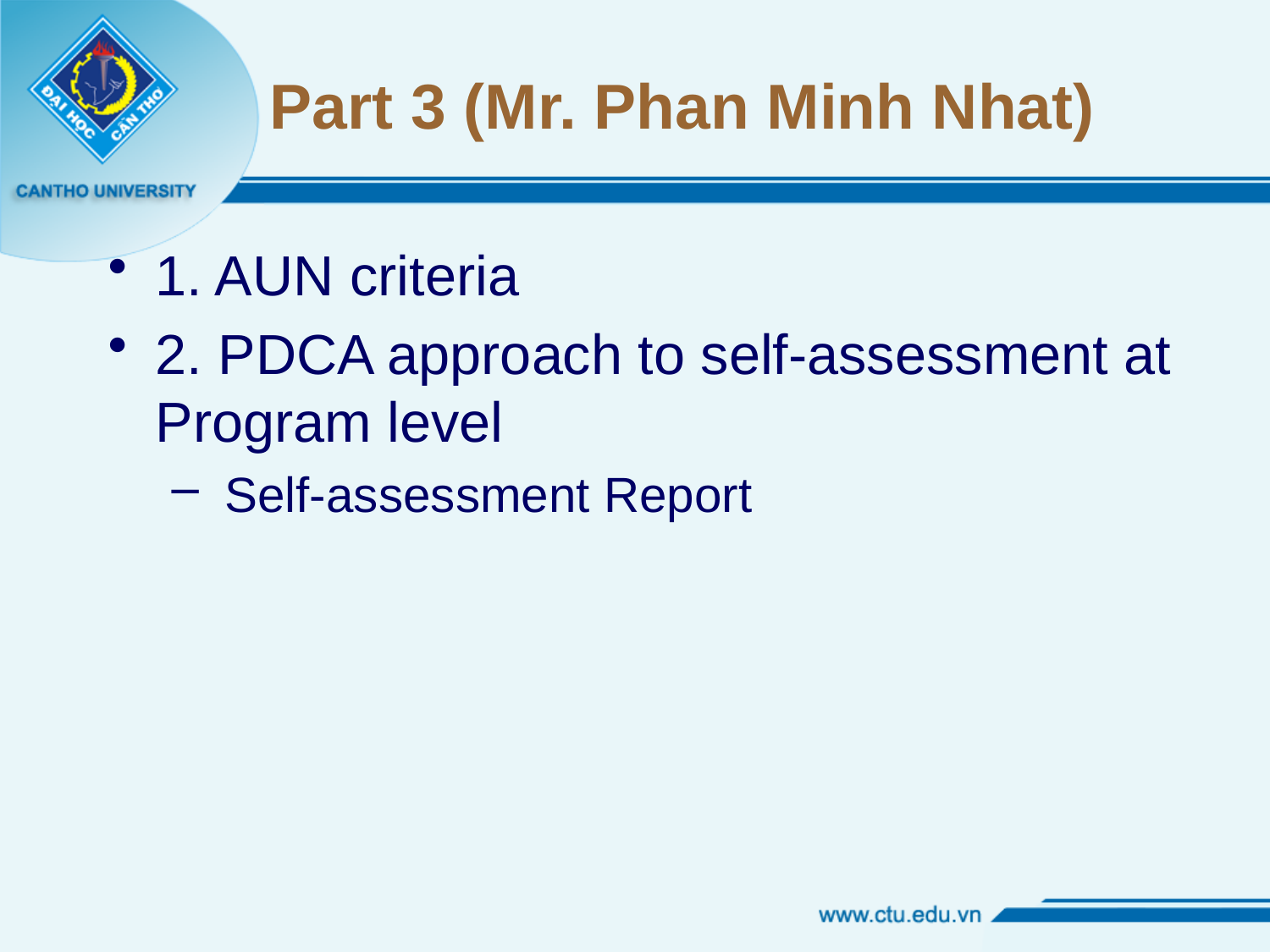

# Part 3 (Mr. Phan Minh Nhat)
1. AUN criteria
2. PDCA approach to self-assessment at Program level
 Self-assessment Report